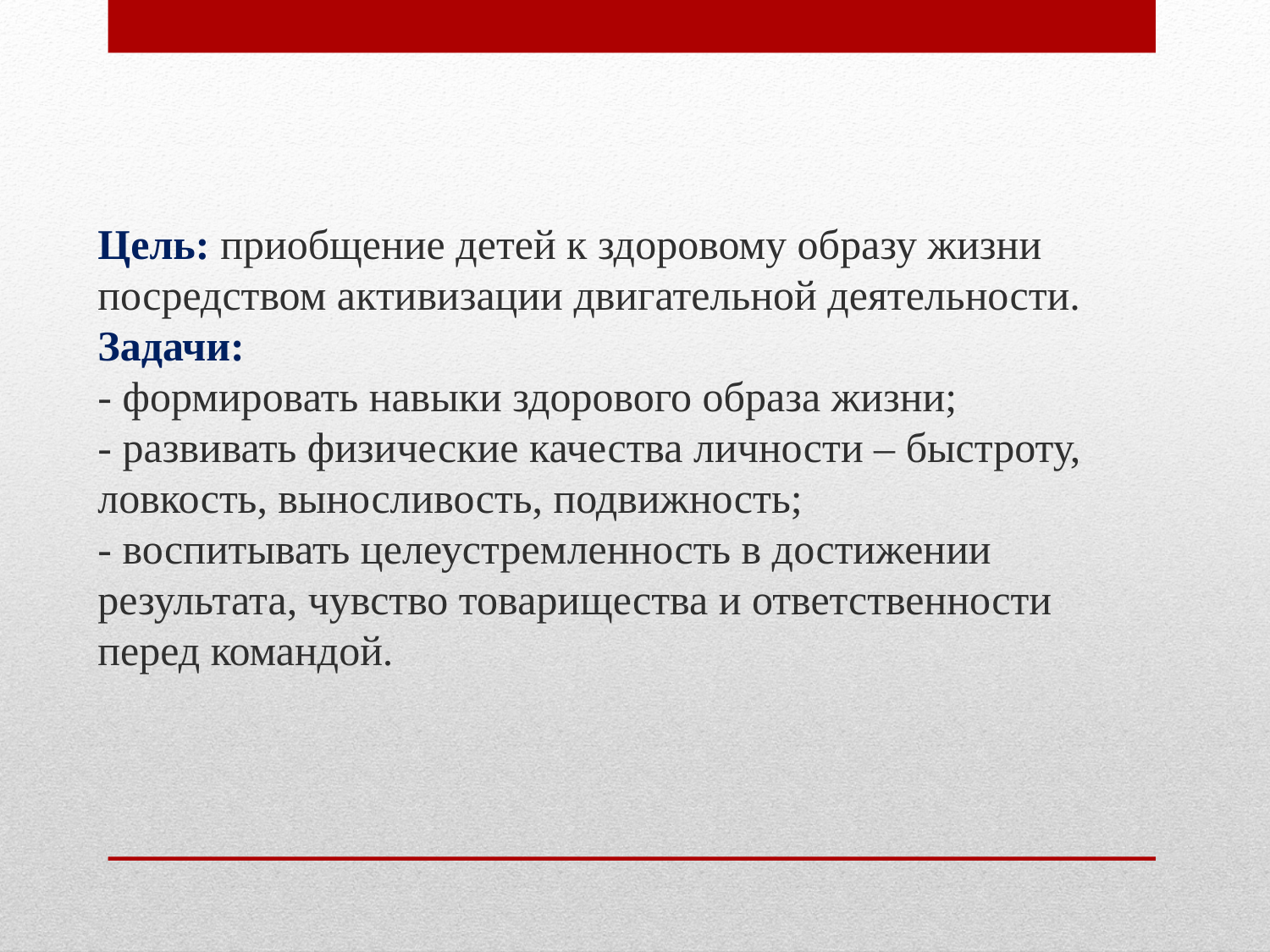

Цель: приобщение детей к здоровому образу жизни посредством активизации двигательной деятельности.
Задачи:
- формировать навыки здорового образа жизни;
- развивать физические качества личности – быстроту, ловкость, выносливость, подвижность;
- воспитывать целеустремленность в достижении результата, чувство товарищества и ответственности перед командой.